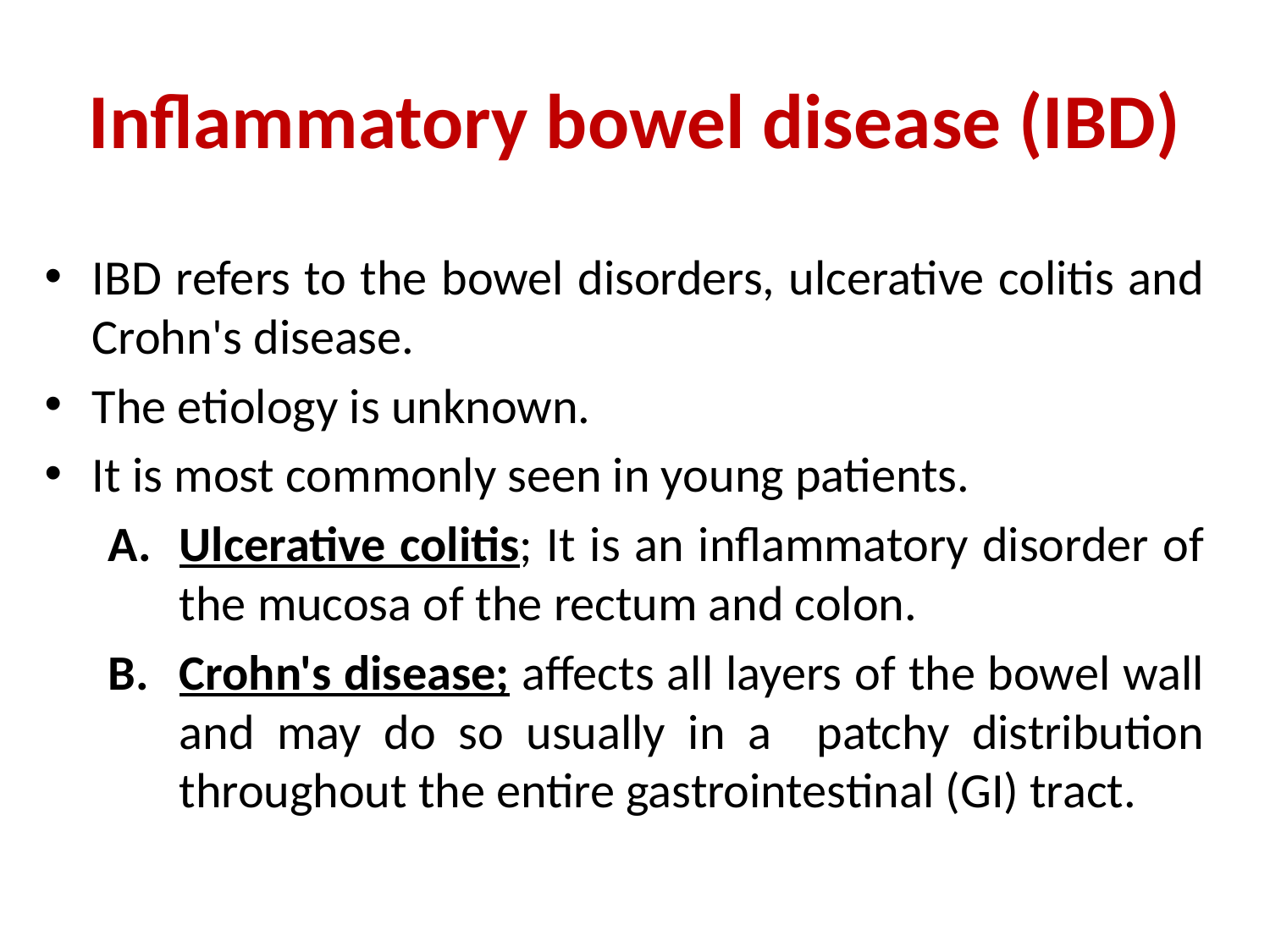

# Inflammatory bowel disease (IBD)
IBD refers to the bowel disorders, ulcerative colitis and Crohn's disease.
The etiology is unknown.
It is most commonly seen in young patients.
Ulcerative colitis; It is an inflammatory disorder of the mucosa of the rectum and colon.
Crohn's disease; affects all layers of the bowel wall and may do so usually in a  patchy distribution throughout the entire gastrointestinal (GI) tract.